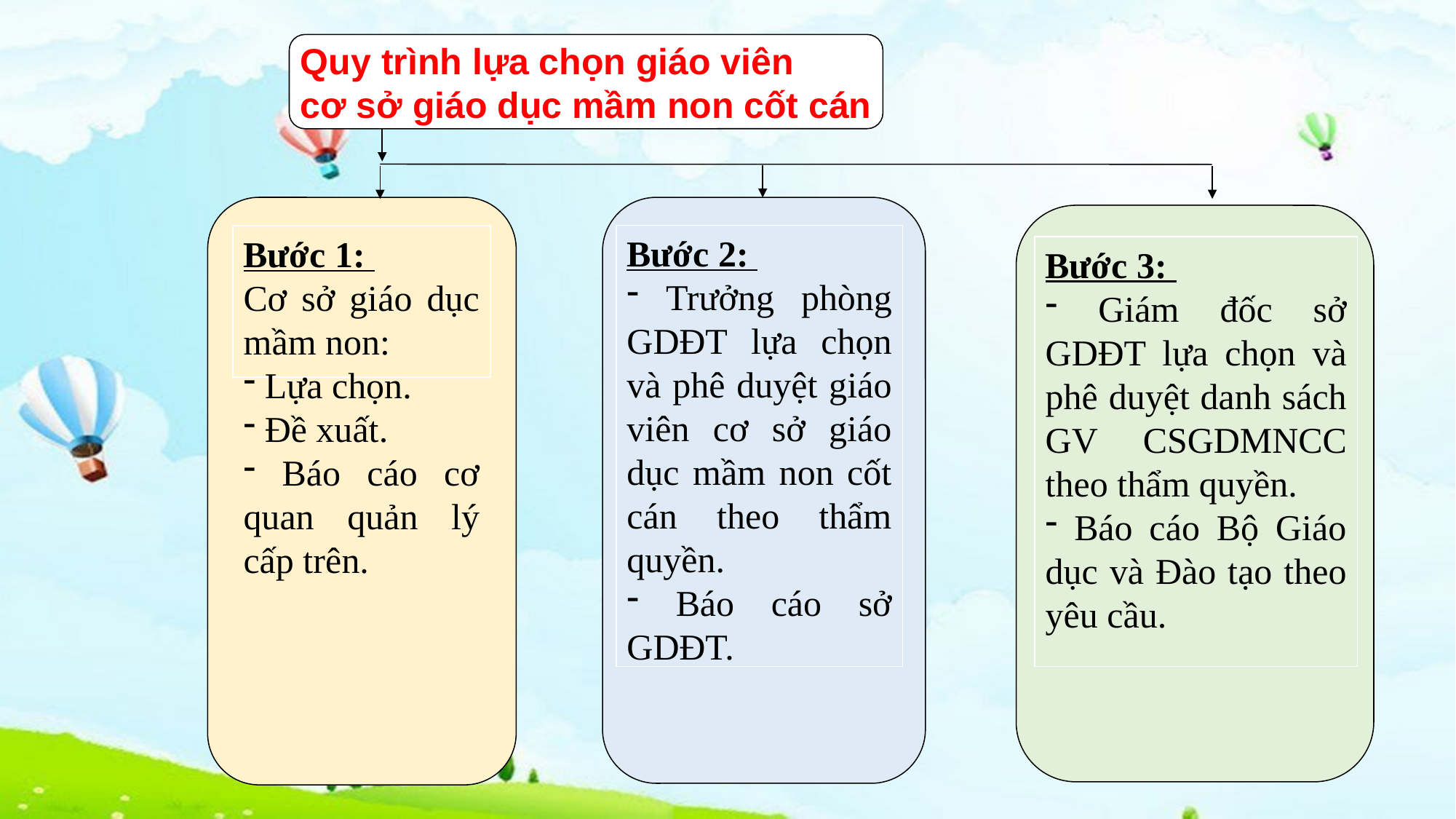

Quy trình lựa chọn giáo viên
cơ sở giáo dục mầm non cốt cán

Bước 2:
 Trưởng phòng GDĐT lựa chọn và phê duyệt giáo viên cơ sở giáo dục mầm non cốt cán theo thẩm quyền.
 Báo cáo sở GDĐT.

Bước 1:
Cơ sở giáo dục mầm non:
 Lựa chọn.
 Đề xuất.
 Báo cáo cơ quan quản lý cấp trên.

Bước 3:
 Giám đốc sở GDĐT lựa chọn và phê duyệt danh sách GV CSGDMNCC theo thẩm quyền.
 Báo cáo Bộ Giáo dục và Đào tạo theo yêu cầu.